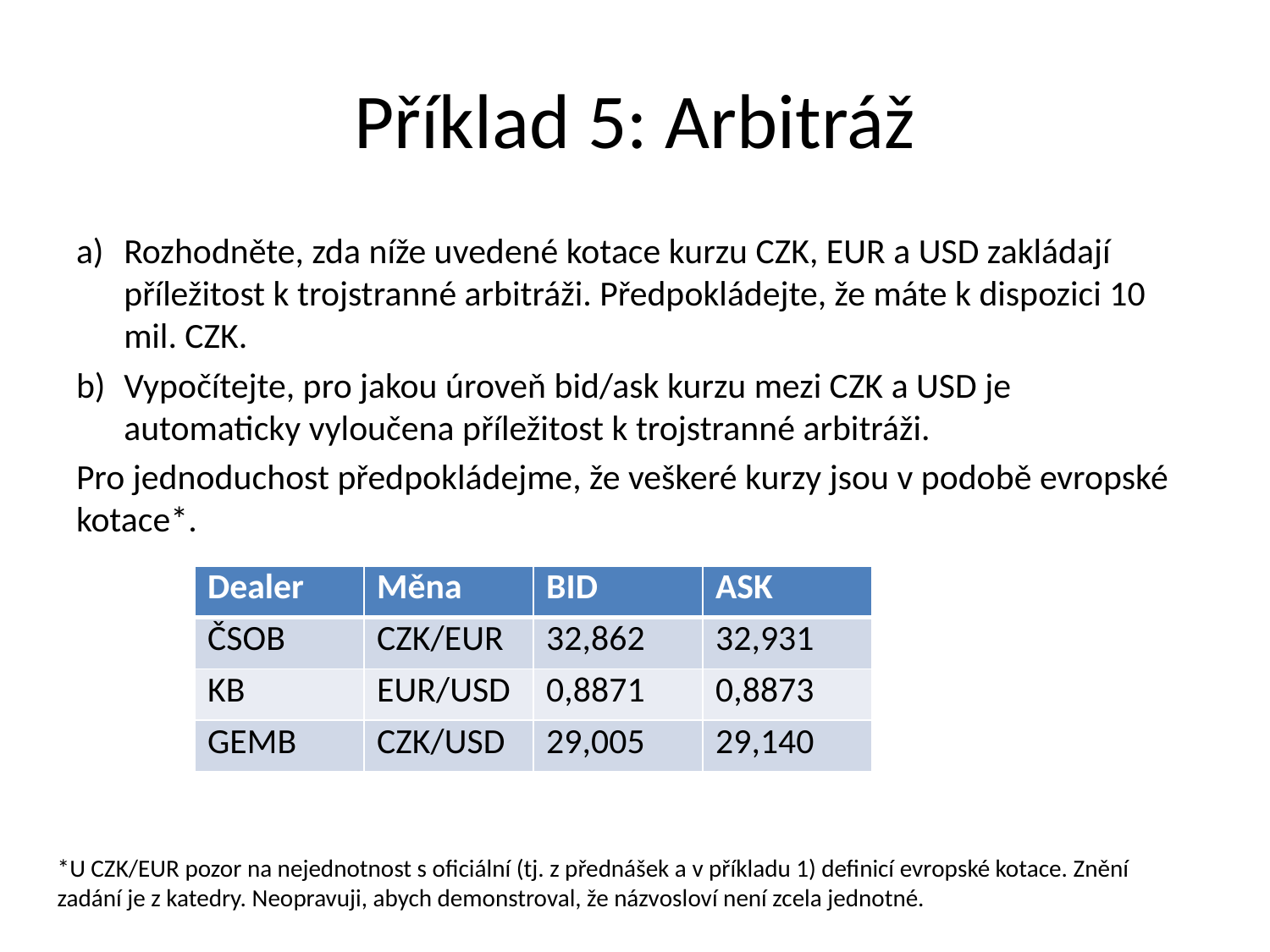

# Příklad 5: Arbitráž
Rozhodněte, zda níže uvedené kotace kurzu CZK, EUR a USD zakládají příležitost k trojstranné arbitráži. Předpokládejte, že máte k dispozici 10 mil. CZK.
Vypočítejte, pro jakou úroveň bid/ask kurzu mezi CZK a USD je automaticky vyloučena příležitost k trojstranné arbitráži.
Pro jednoduchost předpokládejme, že veškeré kurzy jsou v podobě evropské kotace*.

| Dealer | Měna | BID | ASK |
| --- | --- | --- | --- |
| ČSOB | CZK/EUR | 32,862 | 32,931 |
| KB | EUR/USD | 0,8871 | 0,8873 |
| GEMB | CZK/USD | 29,005 | 29,140 |
*U CZK/EUR pozor na nejednotnost s oficiální (tj. z přednášek a v příkladu 1) definicí evropské kotace. Znění zadání je z katedry. Neopravuji, abych demonstroval, že názvosloví není zcela jednotné.